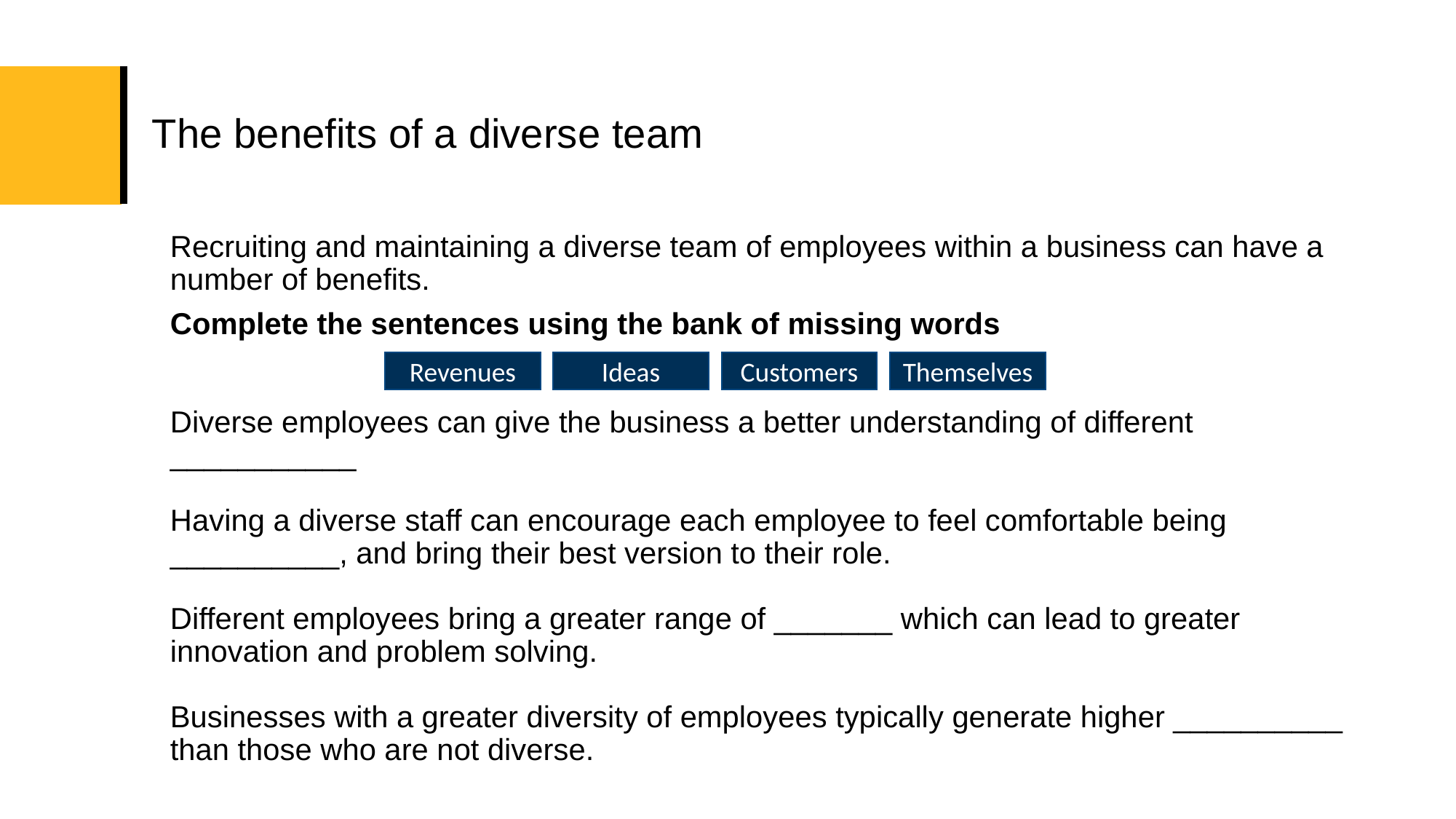

# The benefits of a diverse team
Recruiting and maintaining a diverse team of employees within a business can have a number of benefits.
Complete the sentences using the bank of missing words
Diverse employees can give the business a better understanding of different ___________
Having a diverse staff can encourage each employee to feel comfortable being __________, and bring their best version to their role.
Different employees bring a greater range of _______ which can lead to greater innovation and problem solving.
Businesses with a greater diversity of employees typically generate higher __________ than those who are not diverse.
Revenues
Ideas
Customers
Themselves